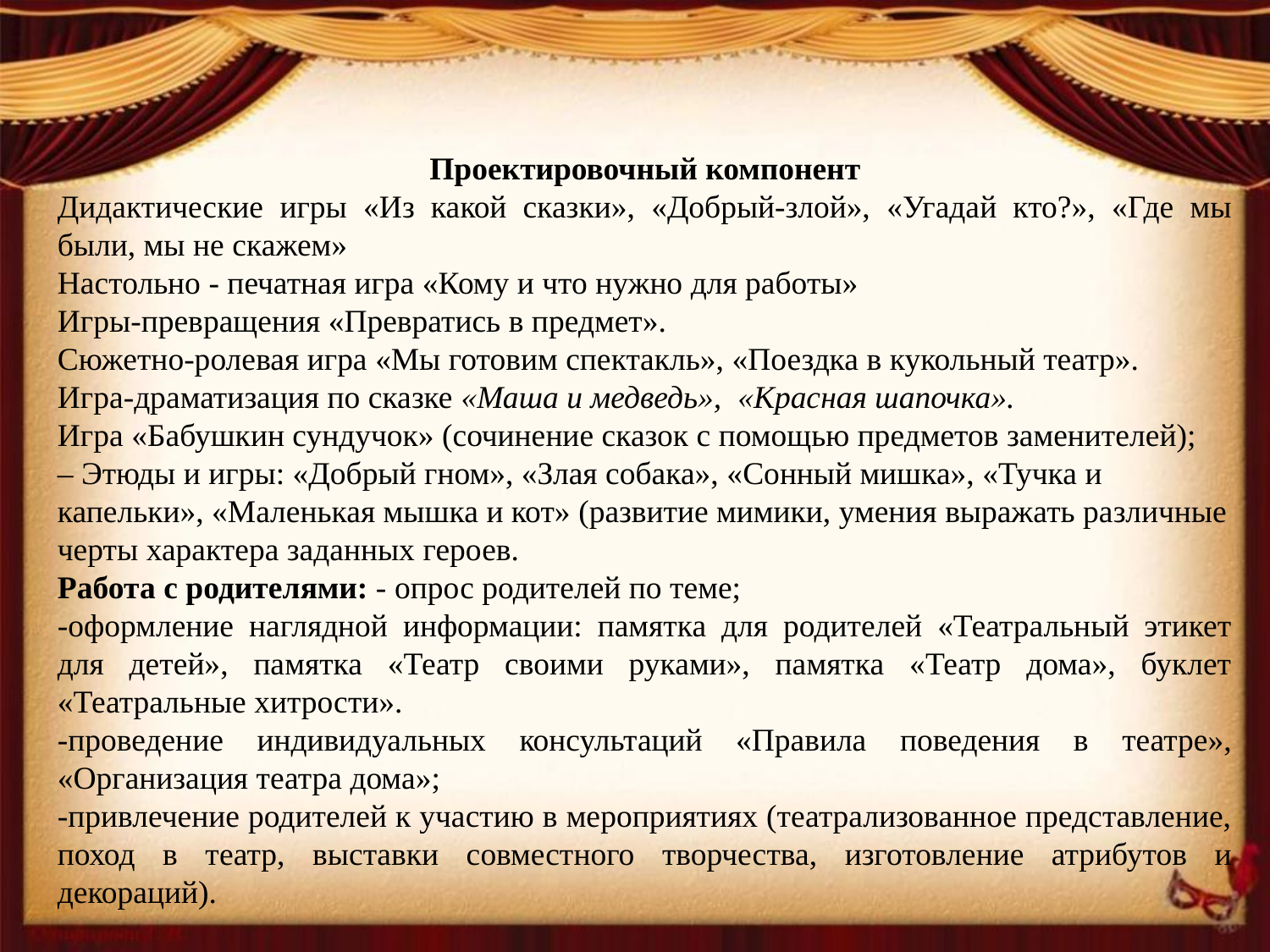

Проектировочный компонент
Дидактические игры «Из какой сказки», «Добрый-злой», «Угадай кто?», «Где мы были, мы не скажем»
Настольно - печатная игра «Кому и что нужно для работы»
Игры-превращения «Превратись в предмет».
Сюжетно-ролевая игра «Мы готовим спектакль», «Поездка в кукольный театр».
Игра-драматизация по сказке «Маша и медведь»,  «Красная шапочка».
Игра «Бабушкин сундучок» (сочинение сказок с помощью предметов заменителей);
– Этюды и игры: «Добрый гном», «Злая собака», «Сонный мишка», «Тучка и капельки», «Маленькая мышка и кот» (развитие мимики, умения выражать различные черты характера заданных героев.
Работа с родителями: - опрос родителей по теме;
-оформление наглядной информации: памятка для родителей «Театральный этикет для детей», памятка «Театр своими руками», памятка «Театр дома», буклет «Театральные хитрости».
-проведение индивидуальных консультаций «Правила поведения в театре», «Организация театра дома»;
-привлечение родителей к участию в мероприятиях (театрализованное представление, поход в театр, выставки совместного творчества, изготовление атрибутов и декораций).